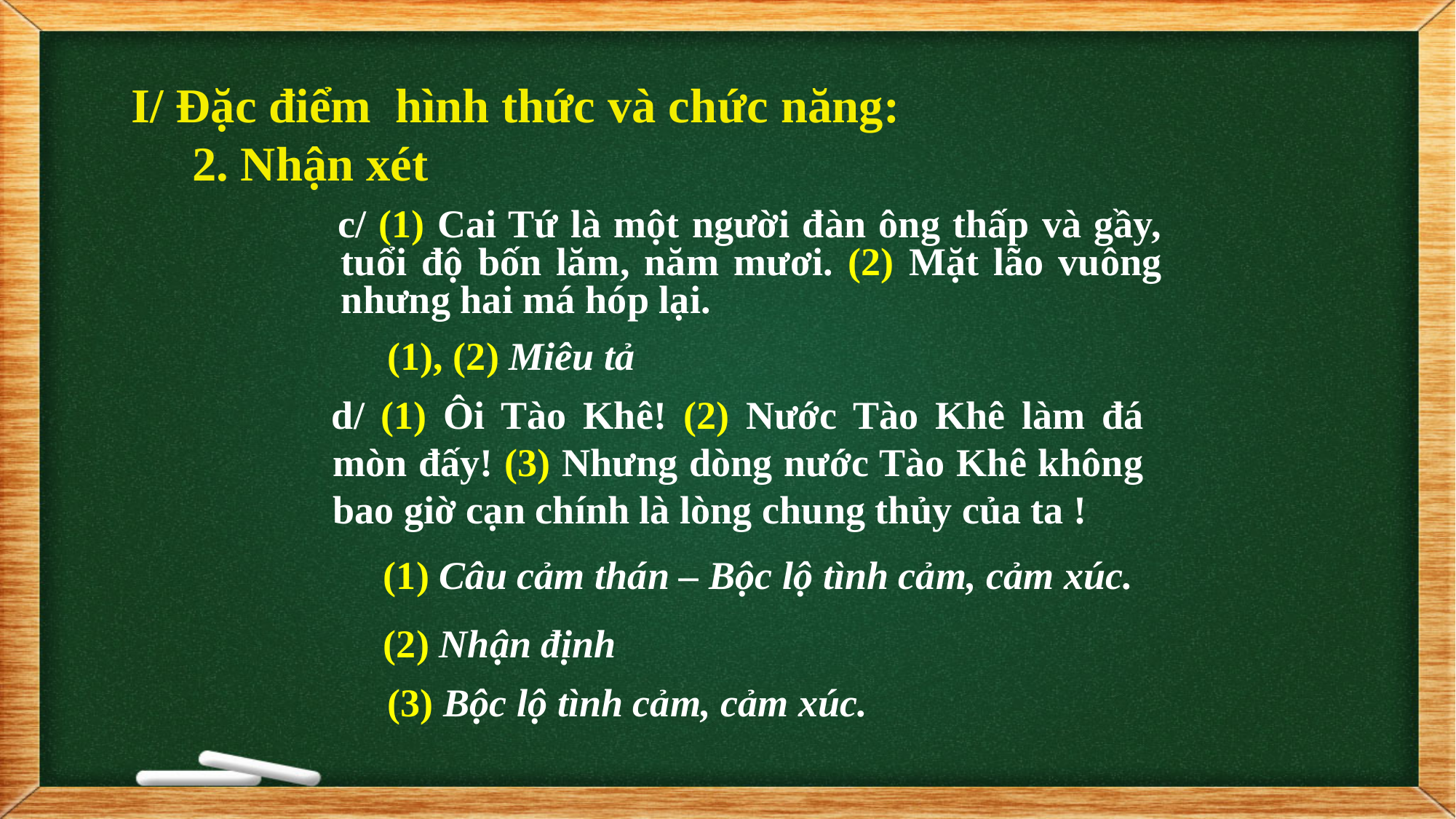

I/ Đặc điểm  hình thức và chức năng:
     2. Nhận xét
   c/ (1) Cai Tứ là một người đàn ông thấp và gầy, tuổi độ bốn lăm, năm mươi. (2) Mặt lão vuông nhưng hai má hóp lại.
(1), (2) Miêu tả
  d/ (1) Ôi Tào Khê! (2) Nước Tào Khê làm đá mòn đấy! (3) Nhưng dòng nước Tào Khê không bao giờ cạn chính là lòng chung thủy của ta !

(1) Câu cảm thán – Bộc lộ tình cảm, cảm xúc.
(2) Nhận định
(3) Bộc lộ tình cảm, cảm xúc.